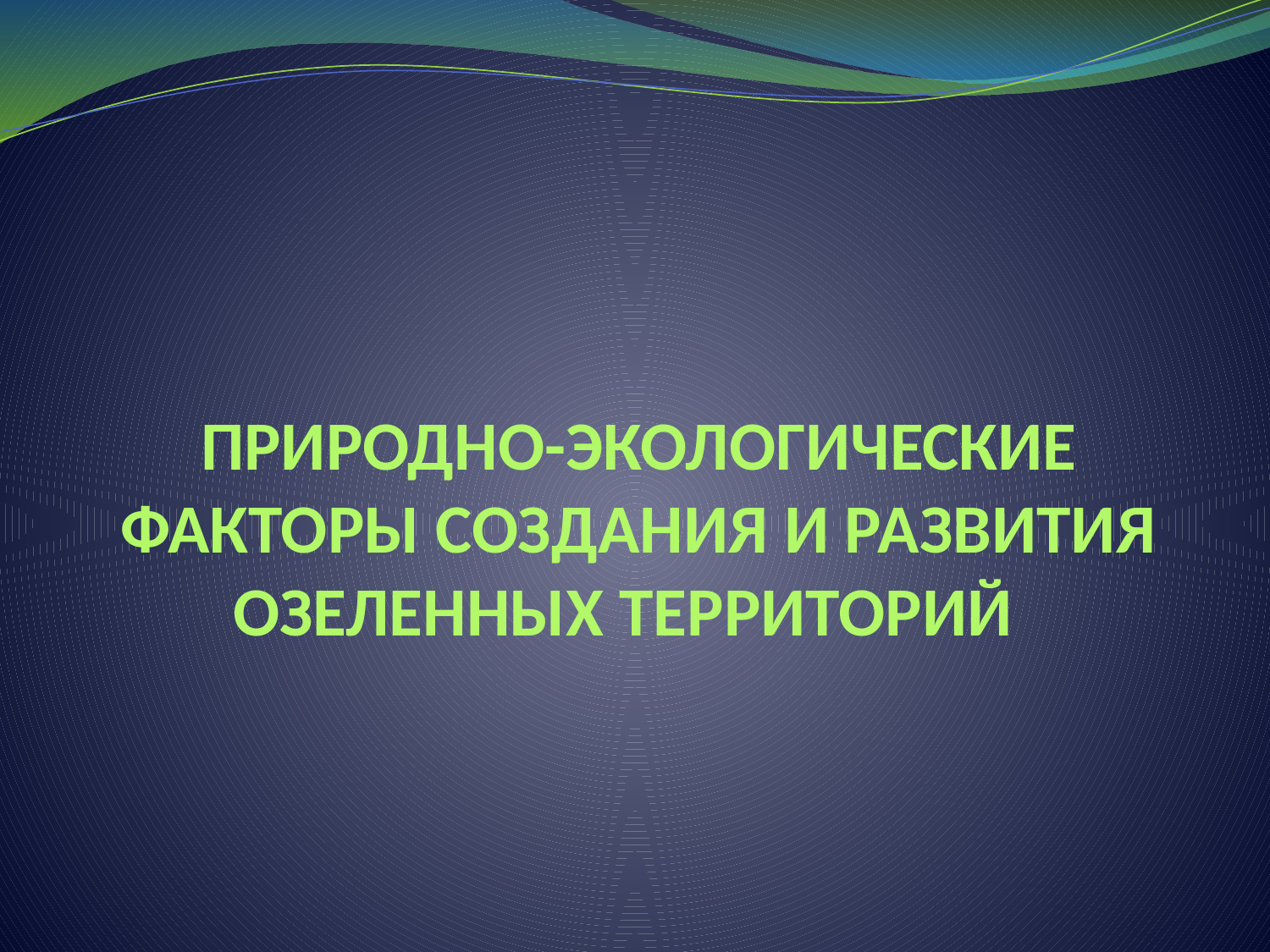

# ПРИРОДНО-ЭКОЛОГИЧЕСКИЕ ФАКТОРЫ СОЗДАНИЯ И РАЗВИТИЯ ОЗЕЛЕННЫХ ТЕРРИТОРИЙ